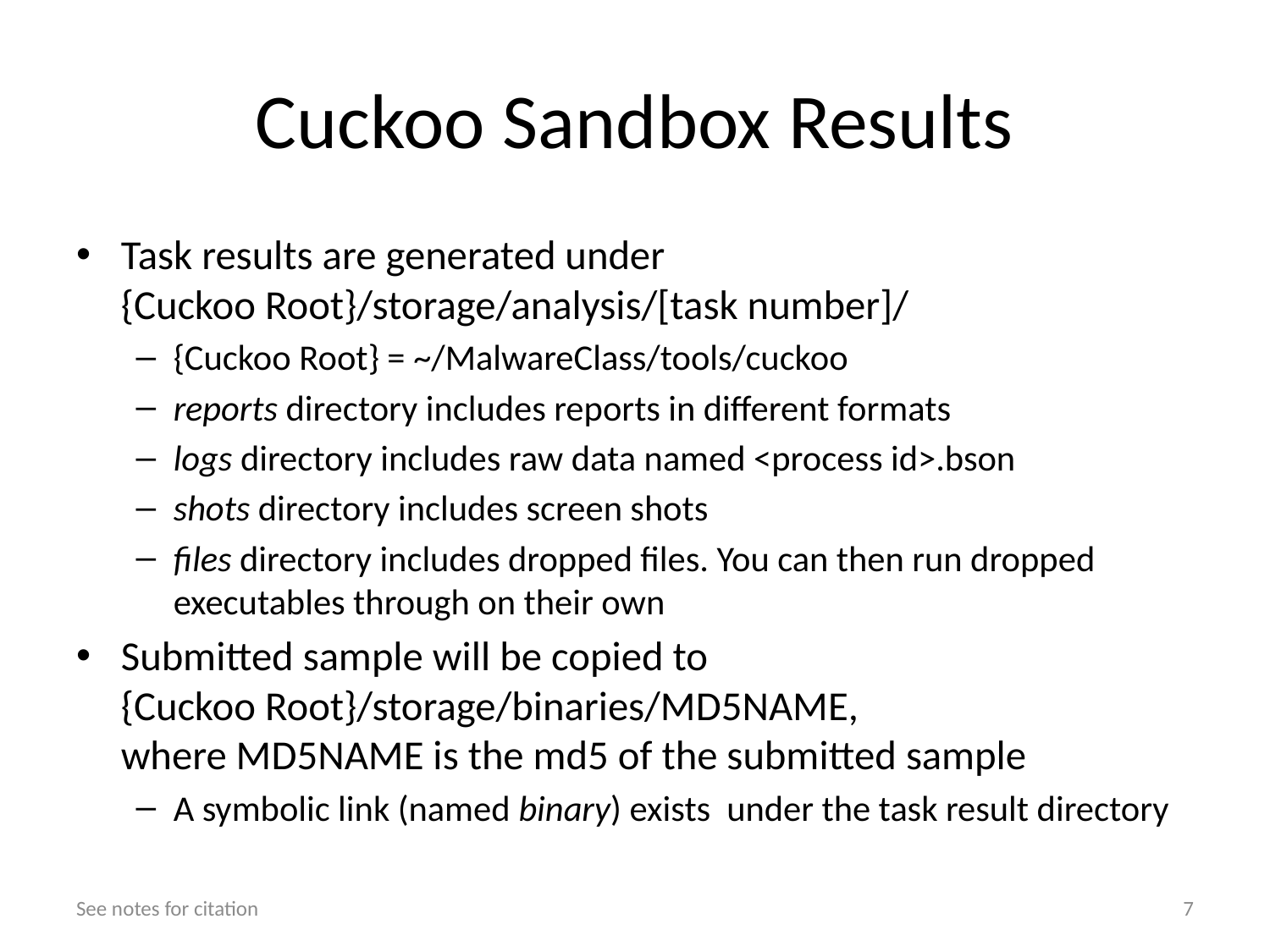

# Cuckoo Sandbox Results
Task results are generated under
{Cuckoo Root}/storage/analysis/[task number]/
{Cuckoo Root} = ~/MalwareClass/tools/cuckoo
reports directory includes reports in different formats
logs directory includes raw data named <process id>.bson
shots directory includes screen shots
files directory includes dropped files. You can then run dropped executables through on their own
Submitted sample will be copied to
{Cuckoo Root}/storage/binaries/MD5NAME,
where MD5NAME is the md5 of the submitted sample
A symbolic link (named binary) exists  under the task result directory
See notes for citation
7